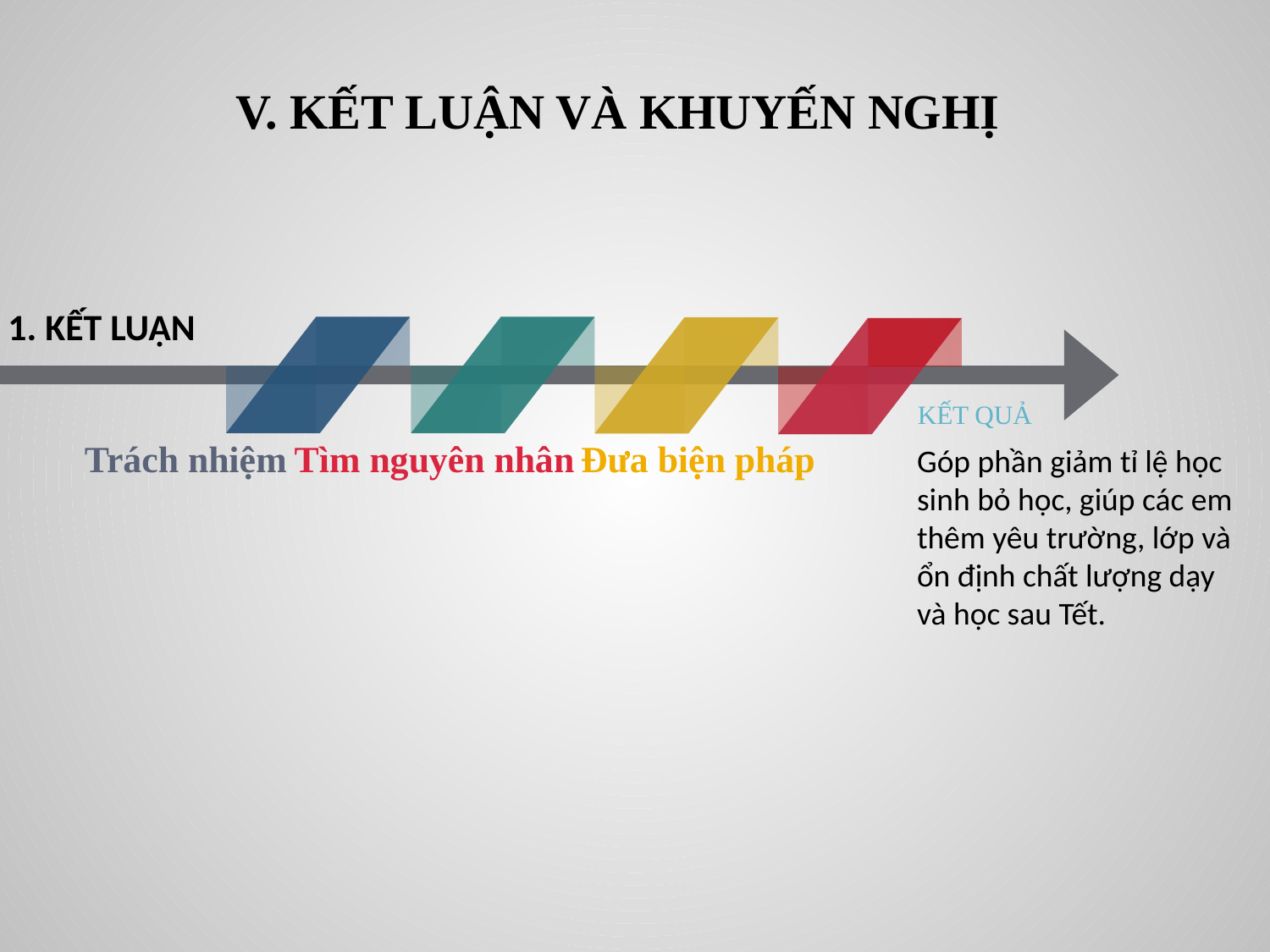

V. KẾT LUẬN VÀ KHUYẾN NGHỊ
1. KẾT LUẬN

KẾT QUẢ
Tìm nguyên nhân
Đưa biện pháp
Trách nhiệm
Góp phần giảm tỉ lệ học sinh bỏ học, giúp các em thêm yêu trường, lớp và ổn định chất lượng dạy và học sau Tết.